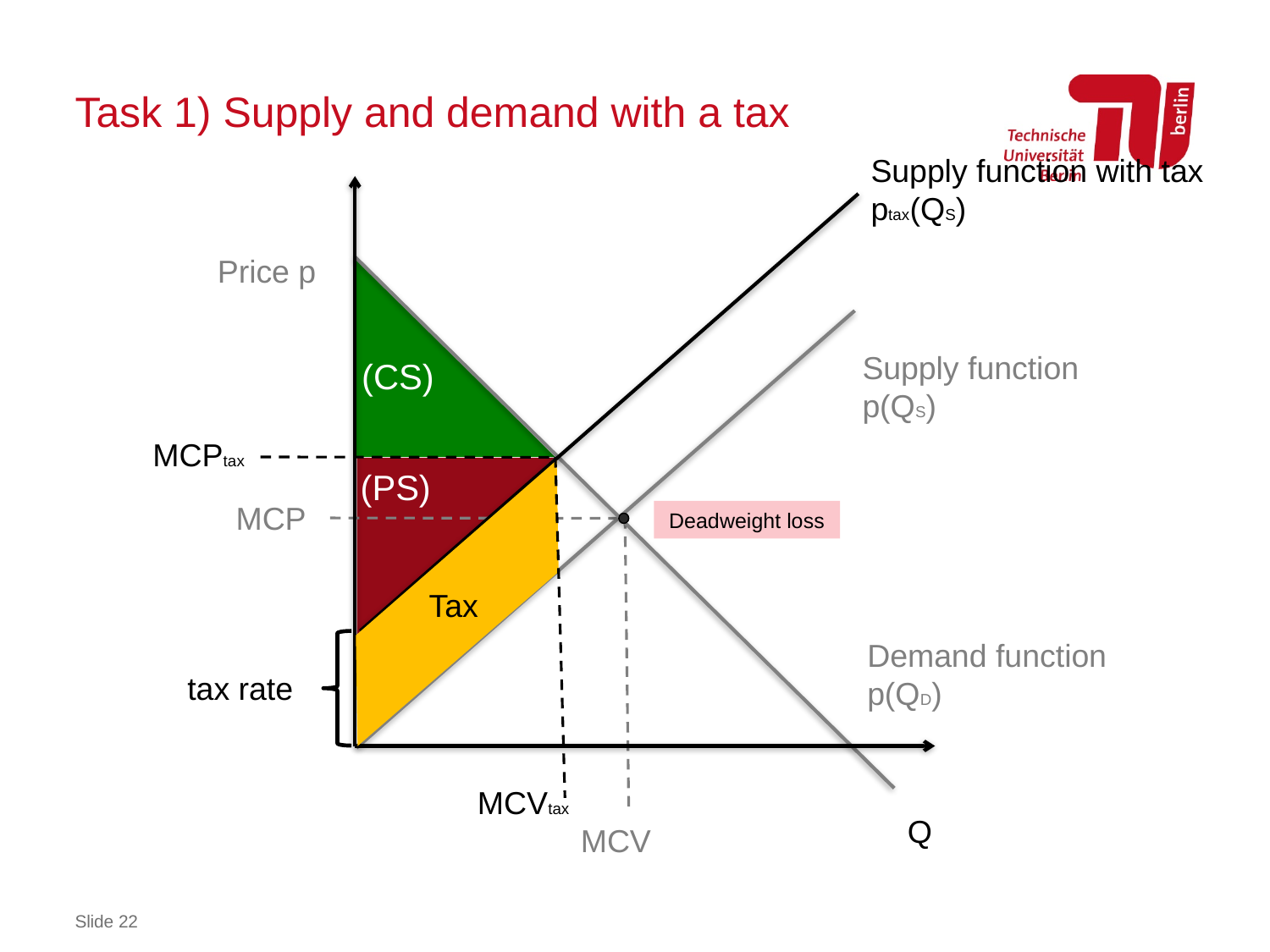

# Task 1) Supply and demand with a tax
Supply function with tax
ptax(QS)
Price p
Q

(CS)
Demand function
p(QD)
Supply function
p(QS)

(PS)

MCPtax
MCP
MCV
Deadweight loss

Tax

tax rate
MCVtax
Slide 22